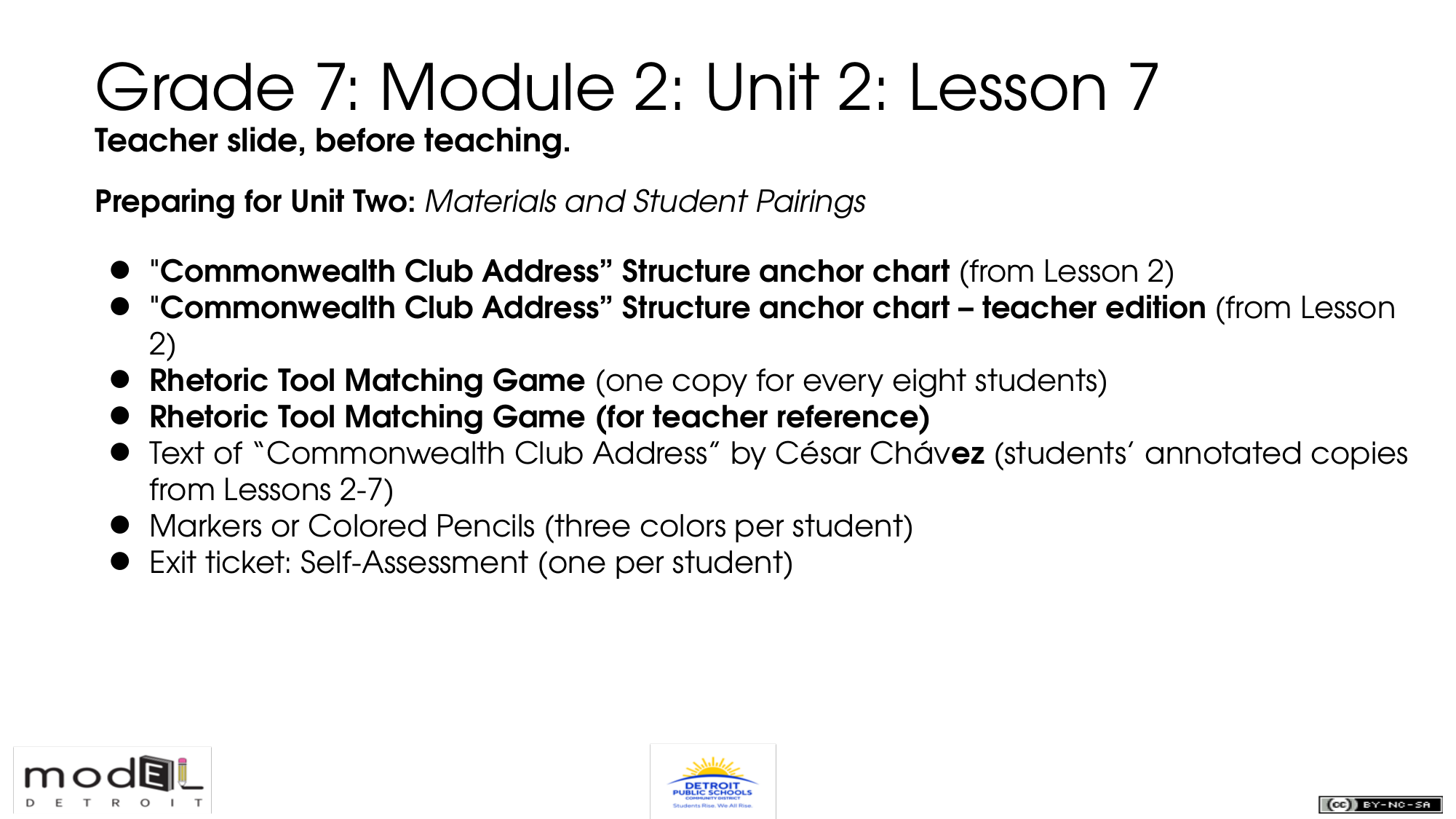

Grade 7: Module 2: Unit 2: Lesson 7
Teacher slide, before teaching.
Preparing for Unit Two: Materials and Student Pairings

"Commonwealth Club Address” Structure anchor chart (from Lesson 2)
"Commonwealth Club Address” Structure anchor chart – teacher edition (from Lesson 2)
Rhetoric Tool Matching Game (one copy for every eight students)
Rhetoric Tool Matching Game (for teacher reference)
Text of “Commonwealth Club Address” by César Chávez (students’ annotated copies from Lessons 2-7)
Markers or Colored Pencils (three colors per student)
Exit ticket: Self-Assessment (one per student)